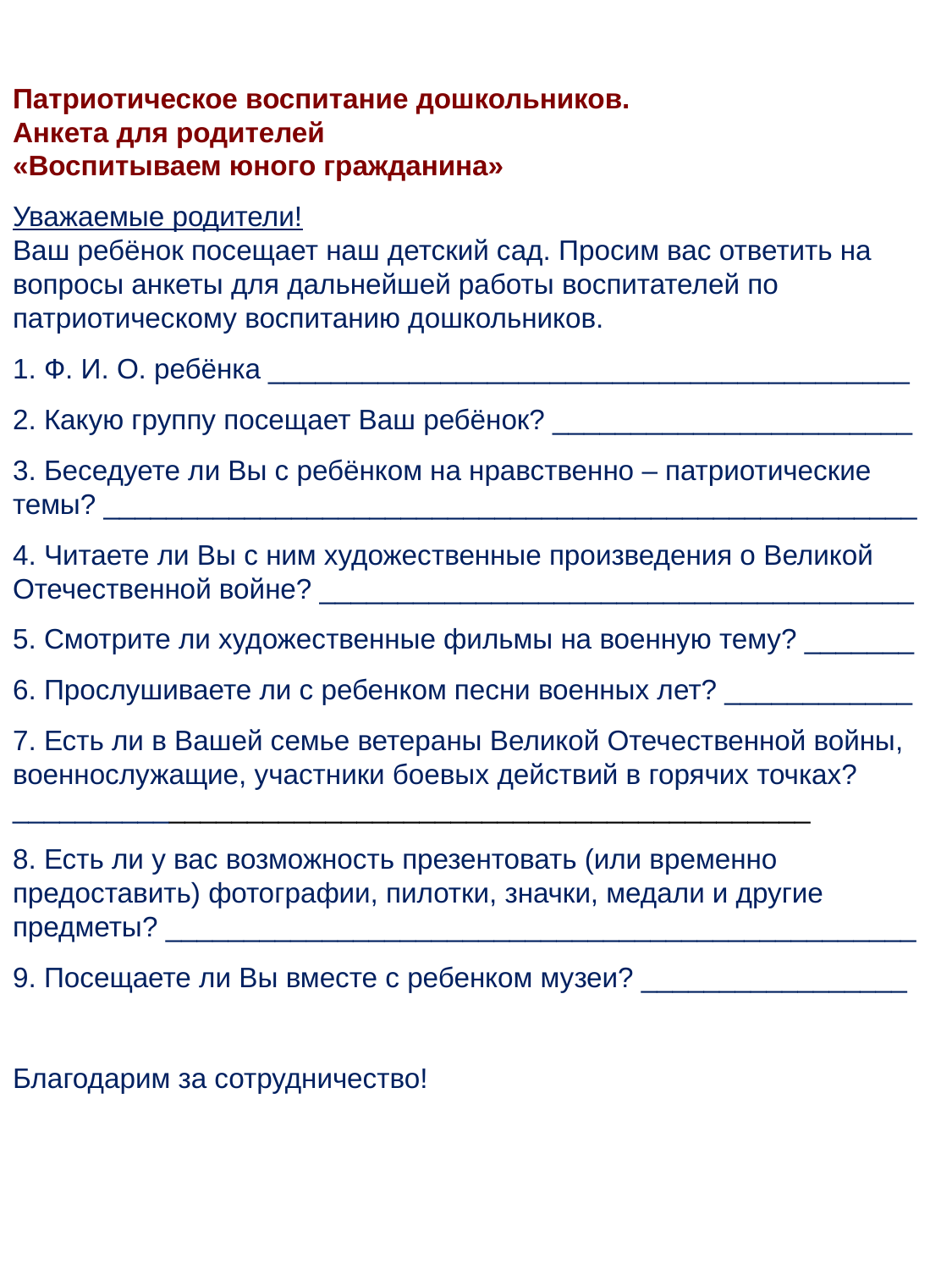

Патриотическое воспитание дошкольников.
Анкета для родителей
«Воспитываем юного гражданина»

Уважаемые родители!
Ваш ребёнок посещает наш детский сад. Просим вас ответить на вопросы анкеты для дальнейшей работы воспитателей по патриотическому воспитанию дошкольников.

1. Ф. И. О. ребёнка _________________________________________

2. Какую группу посещает Ваш ребёнок? _______________________

3. Беседуете ли Вы с ребёнком на нравственно – патриотические
темы? ____________________________________________________

4. Читаете ли Вы с ним художественные произведения о Великой Отечественной войне? ______________________________________

5. Смотрите ли художественные фильмы на военную тему? _______

6. Прослушиваете ли с ребенком песни военных лет? ____________

7. Есть ли в Вашей семье ветераны Великой Отечественной войны,
военнослужащие, участники боевых действий в горячих точках?___________________________________________________

8. Есть ли у вас возможность презентовать (или временно предоставить) фотографии, пилотки, значки, медали и другие предметы? ________________________________________________

9. Посещаете ли Вы вместе с ребенком музеи? _________________

Благодарим за сотрудничество!